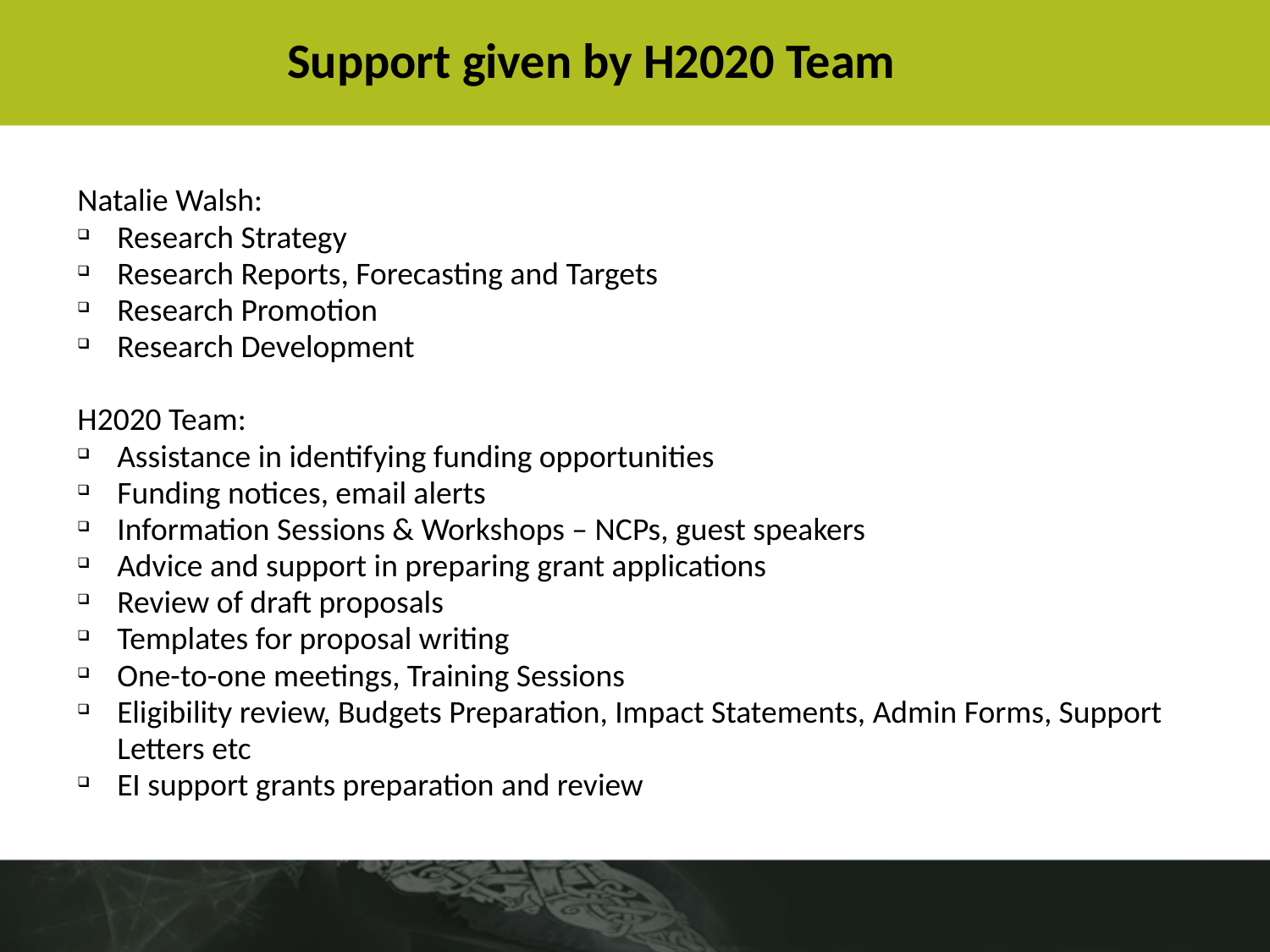

Support given by H2020 Team
Natalie Walsh:
Research Strategy
Research Reports, Forecasting and Targets
Research Promotion
Research Development

H2020 Team:
Assistance in identifying funding opportunities
Funding notices, email alerts
Information Sessions & Workshops – NCPs, guest speakers
Advice and support in preparing grant applications
Review of draft proposals
Templates for proposal writing
One-to-one meetings, Training Sessions
Eligibility review, Budgets Preparation, Impact Statements, Admin Forms, Support Letters etc
EI support grants preparation and review